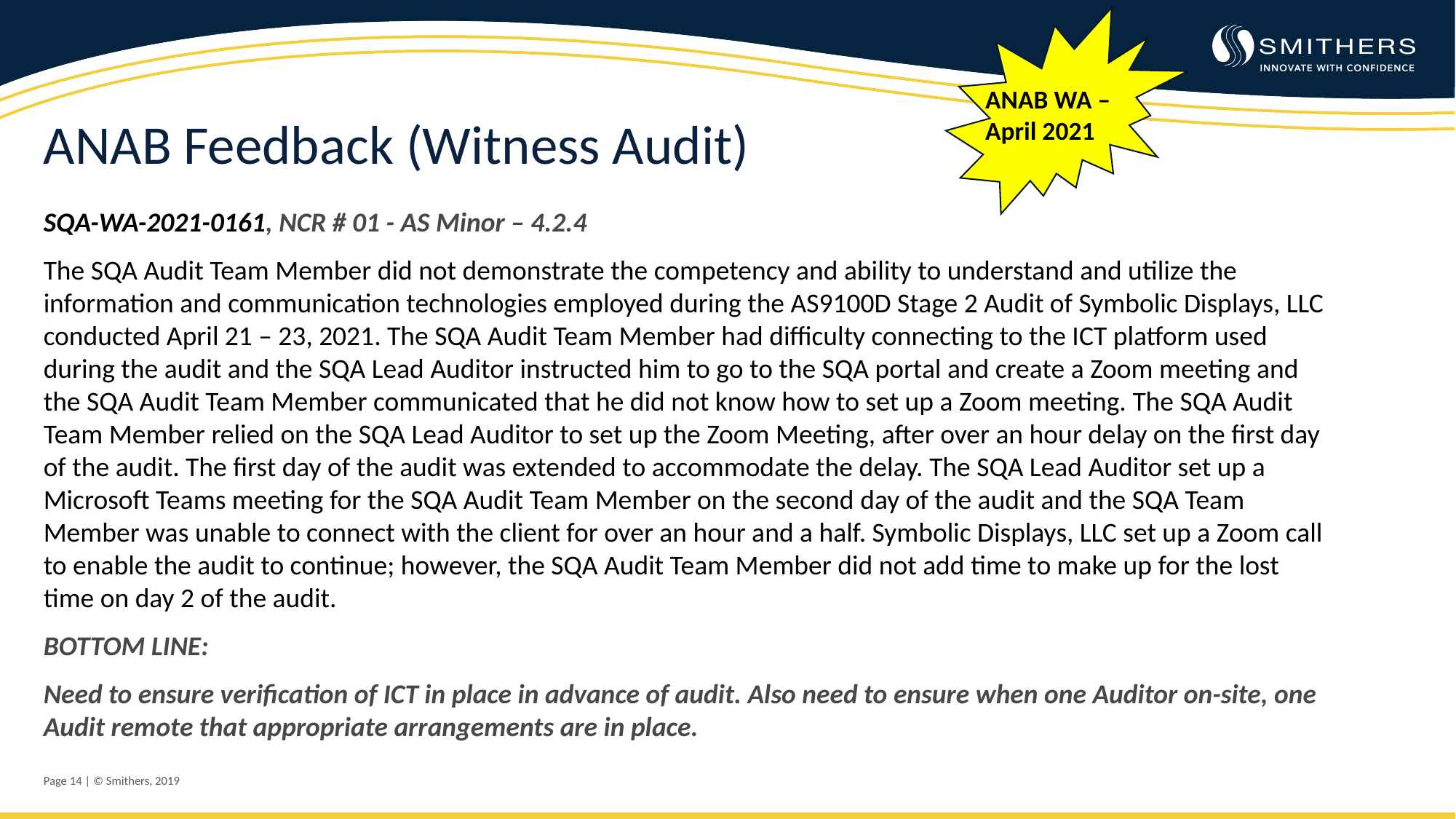

ANAB WA – April 2021
ANAB Feedback (Witness Audit)
SQA-WA-2021-0161, NCR # 01 - AS Minor – 4.2.4
The SQA Audit Team Member did not demonstrate the competency and ability to understand and utilize the information and communication technologies employed during the AS9100D Stage 2 Audit of Symbolic Displays, LLC conducted April 21 – 23, 2021. The SQA Audit Team Member had difficulty connecting to the ICT platform used during the audit and the SQA Lead Auditor instructed him to go to the SQA portal and create a Zoom meeting and the SQA Audit Team Member communicated that he did not know how to set up a Zoom meeting. The SQA Audit Team Member relied on the SQA Lead Auditor to set up the Zoom Meeting, after over an hour delay on the first day of the audit. The first day of the audit was extended to accommodate the delay. The SQA Lead Auditor set up a Microsoft Teams meeting for the SQA Audit Team Member on the second day of the audit and the SQA Team Member was unable to connect with the client for over an hour and a half. Symbolic Displays, LLC set up a Zoom call to enable the audit to continue; however, the SQA Audit Team Member did not add time to make up for the lost time on day 2 of the audit.
BOTTOM LINE:
Need to ensure verification of ICT in place in advance of audit. Also need to ensure when one Auditor on-site, one Audit remote that appropriate arrangements are in place.

Page 14 | © Smithers, 2019